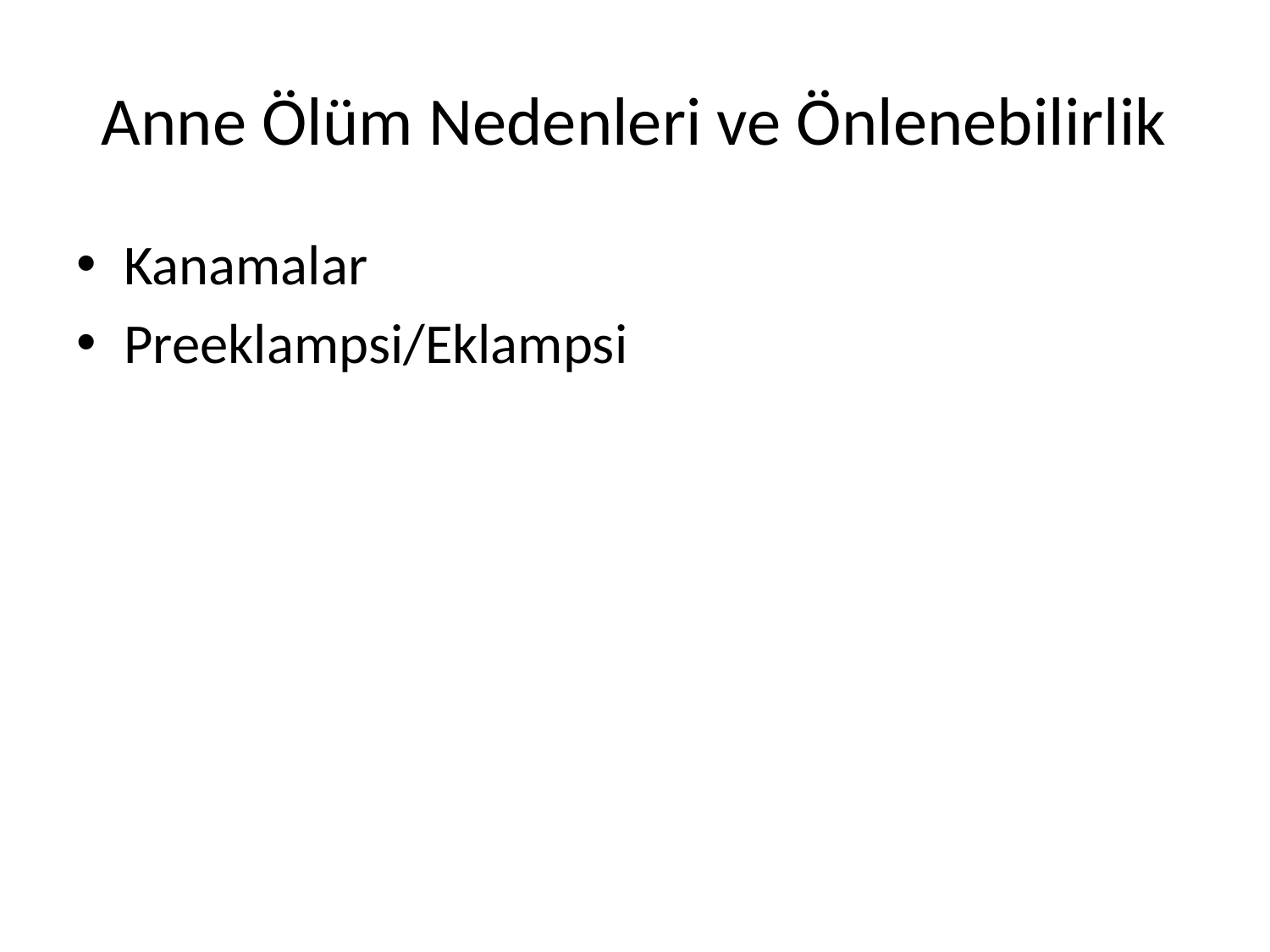

# Anne Ölüm Nedenleri ve Önlenebilirlik
Kanamalar
Preeklampsi/Eklampsi